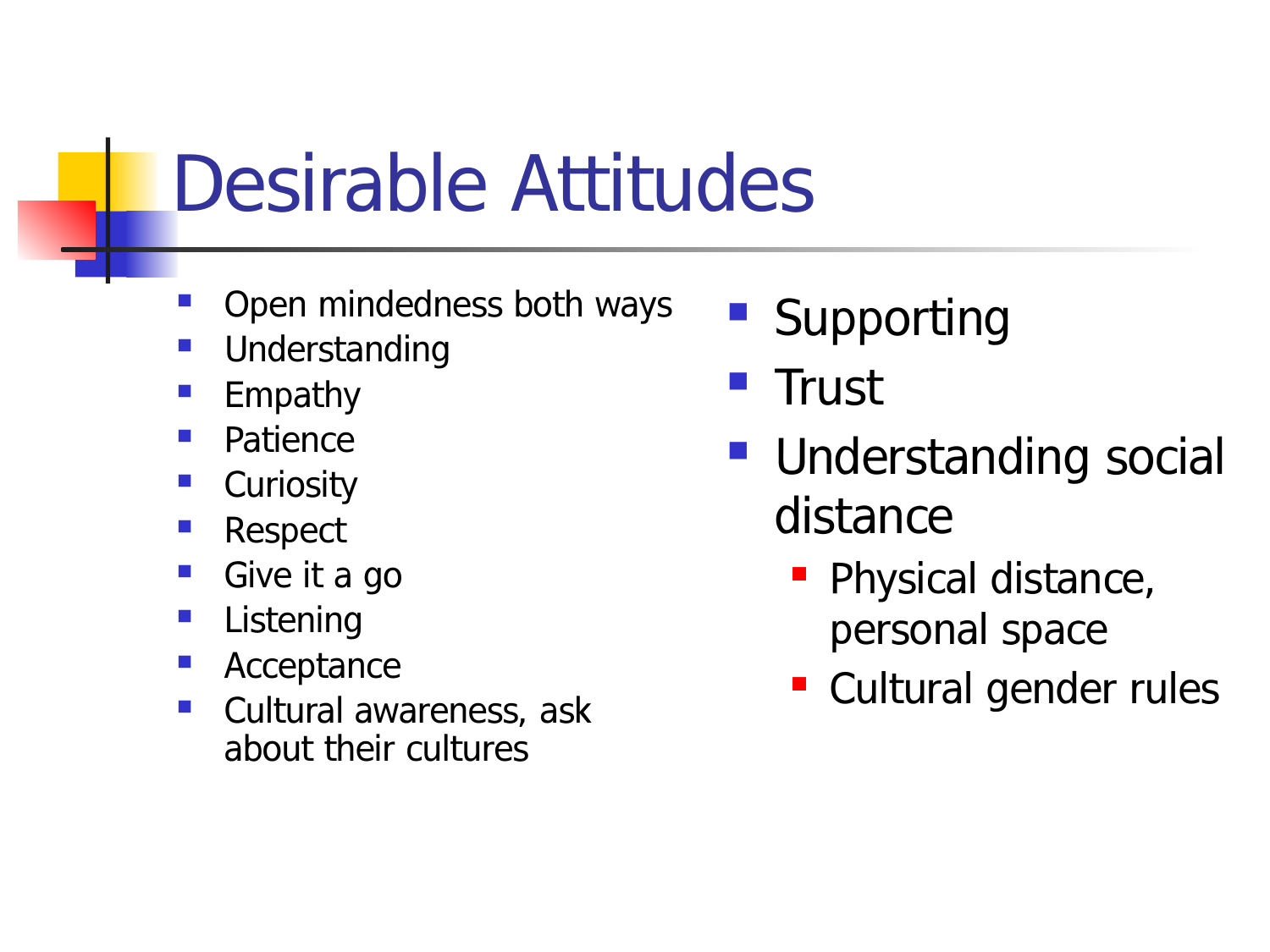

# Desirable Attitudes
Open mindedness both ways
Understanding
Empathy
Patience
Curiosity
Respect
Give it a go
Listening
Acceptance
Cultural awareness, ask about their cultures

Supporting
Trust
Understanding social distance
Physical distance, personal space
Cultural gender rules